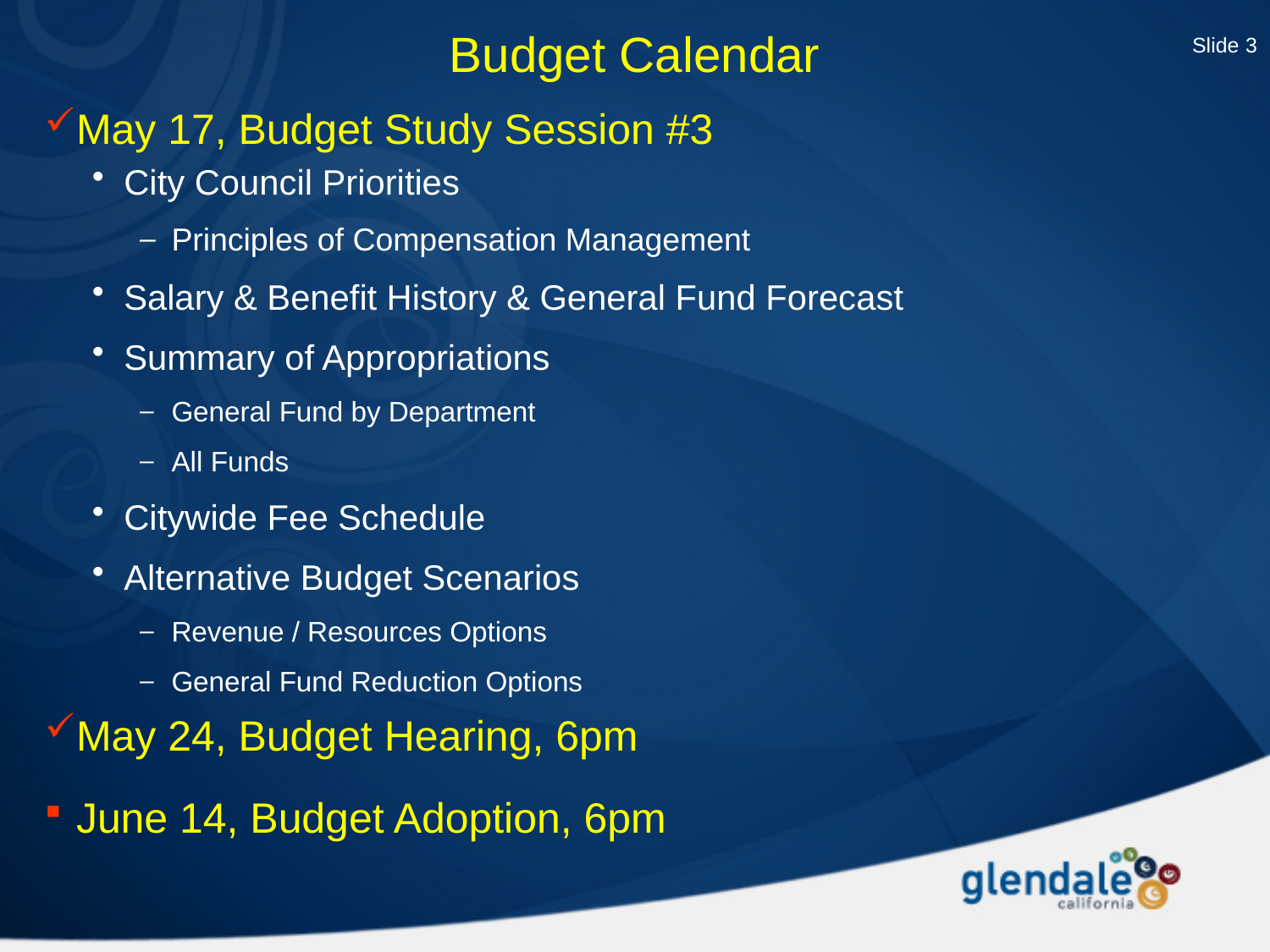

Slide 3
# Budget Calendar
May 17, Budget Study Session #3
City Council Priorities
Principles of Compensation Management
Salary & Benefit History & General Fund Forecast
Summary of Appropriations
General Fund by Department
All Funds
Citywide Fee Schedule
Alternative Budget Scenarios
Revenue / Resources Options
General Fund Reduction Options
May 24, Budget Hearing, 6pm
June 14, Budget Adoption, 6pm